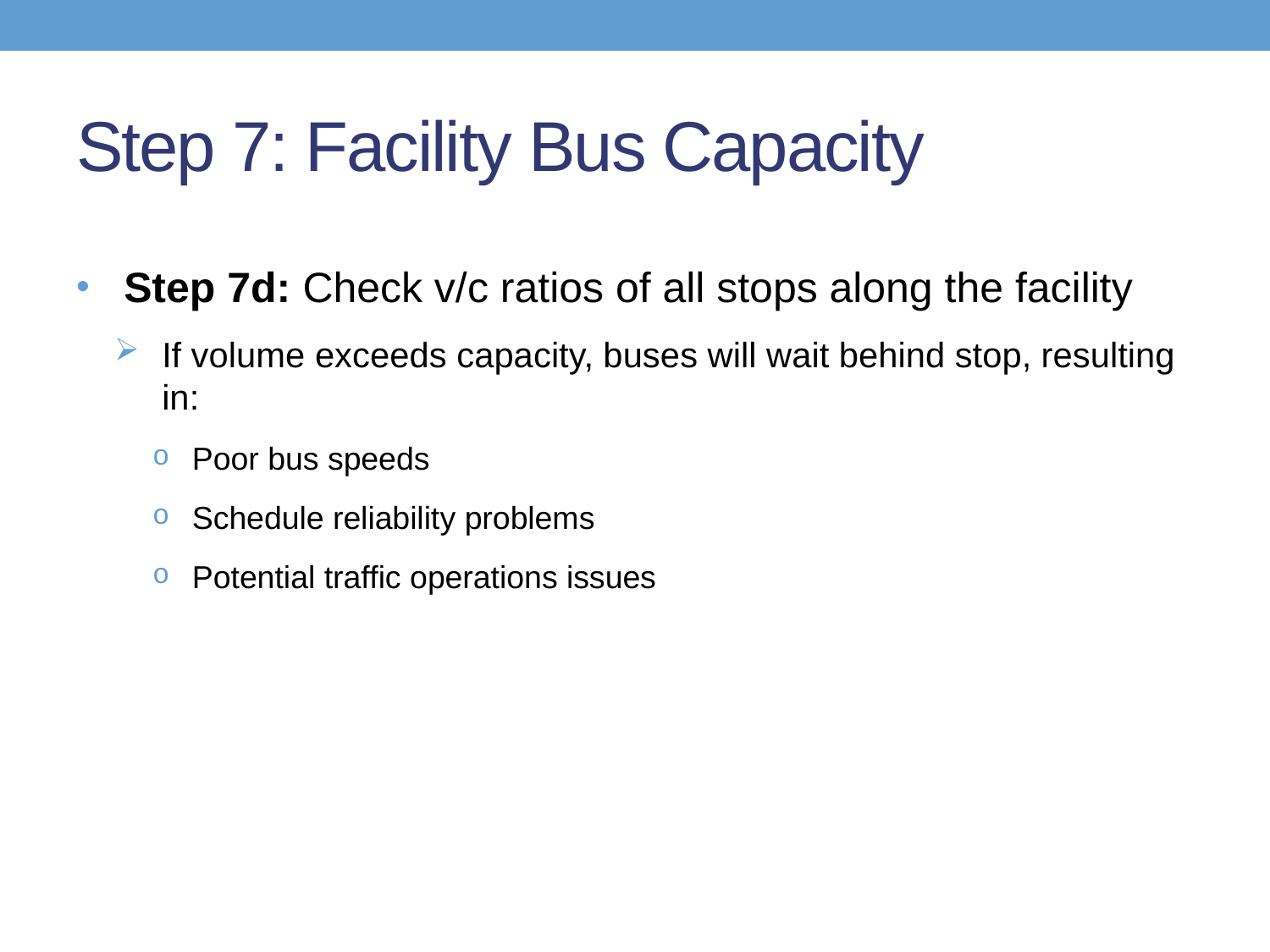

# Step 7: Facility Bus Capacity
Step 7d: Check v/c ratios of all stops along the facility
If volume exceeds capacity, buses will wait behind stop, resulting in:
Poor bus speeds
Schedule reliability problems
Potential traffic operations issues